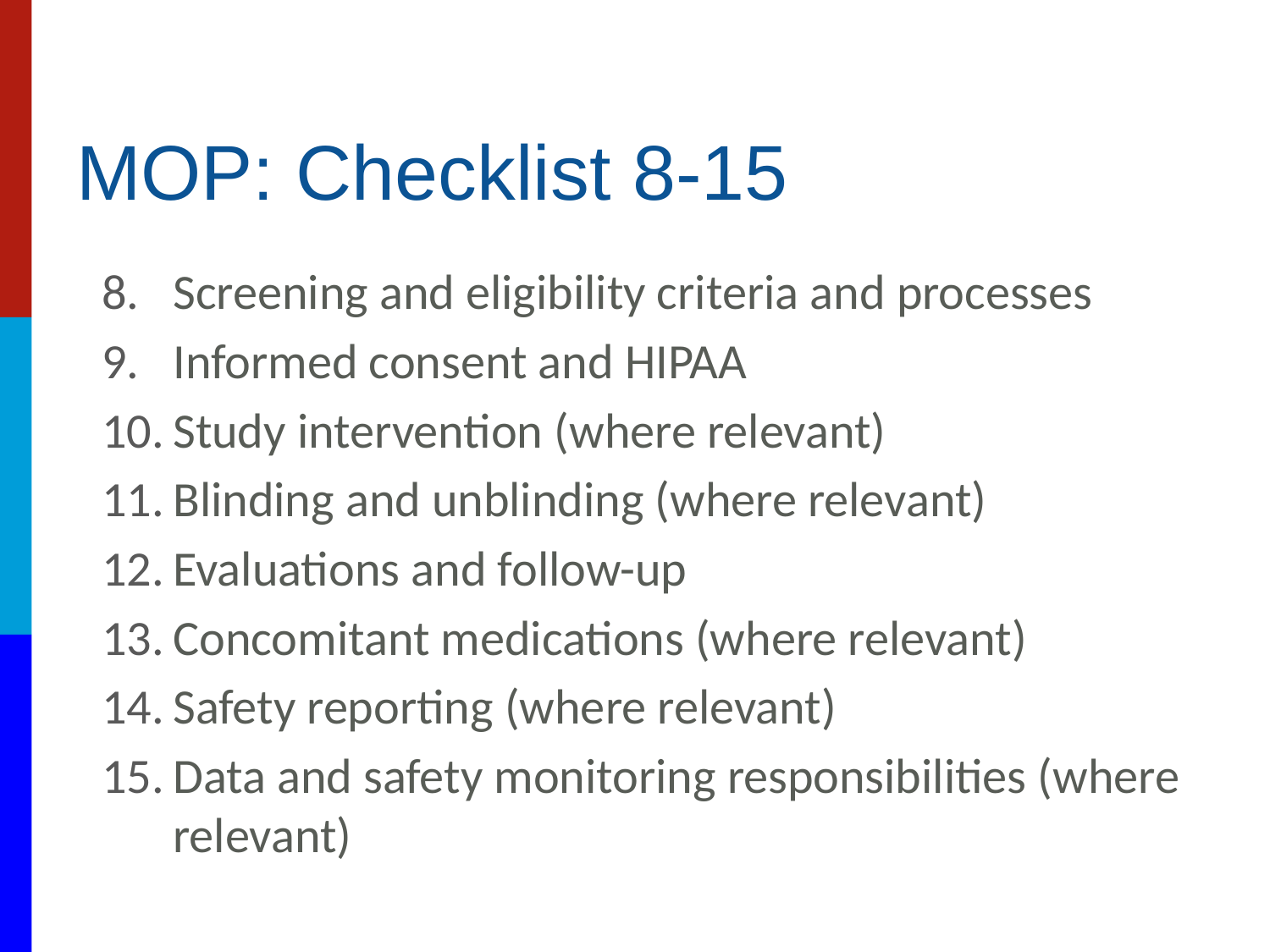

# MOP: Checklist 8-15
Screening and eligibility criteria and processes
Informed consent and HIPAA
Study intervention (where relevant)
Blinding and unblinding (where relevant)
Evaluations and follow-up
Concomitant medications (where relevant)
Safety reporting (where relevant)
Data and safety monitoring responsibilities (where relevant)